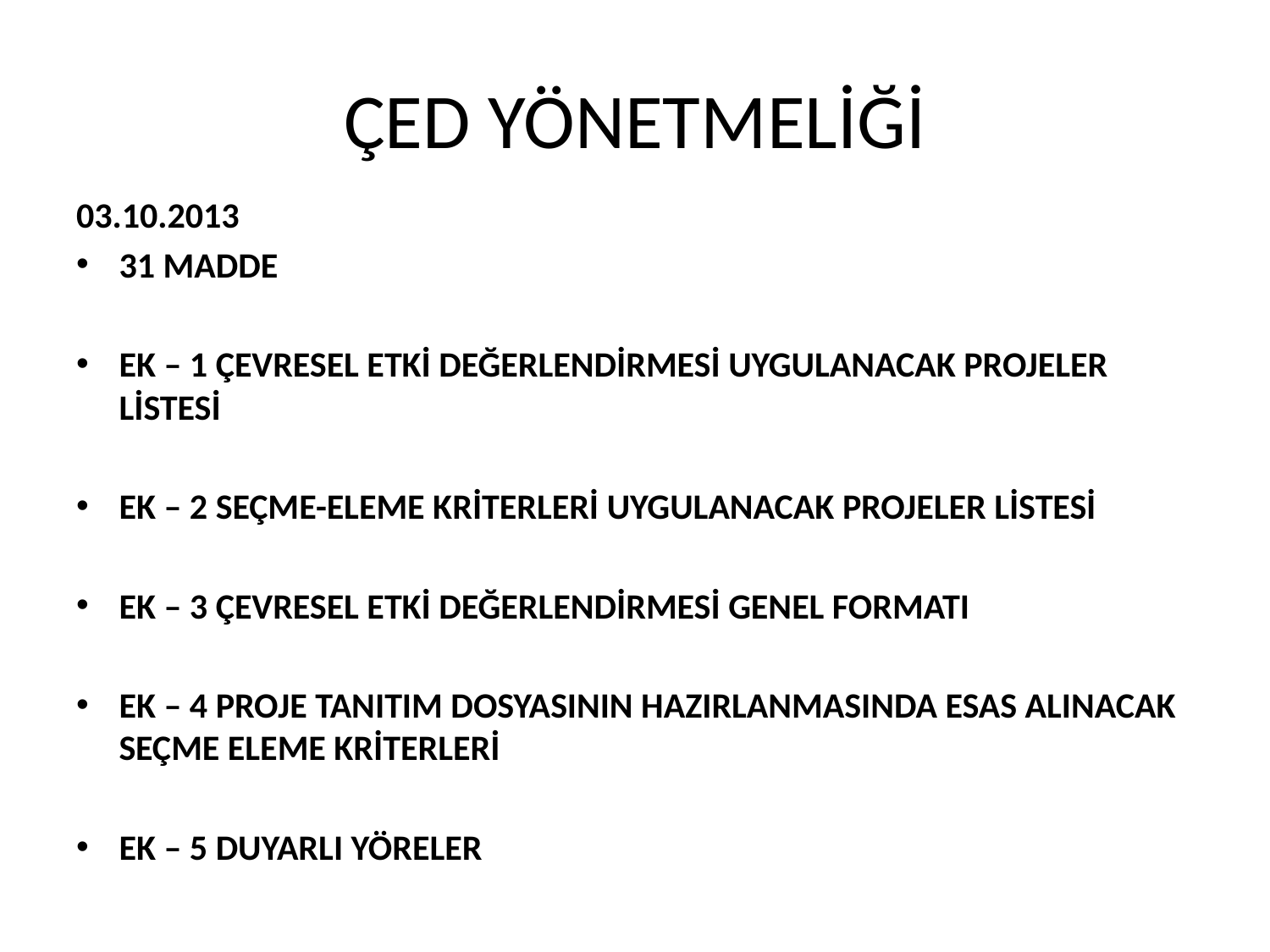

# ÇED YÖNETMELİĞİ
03.10.2013
31 MADDE

EK – 1 ÇEVRESEL ETKİ DEĞERLENDİRMESİ UYGULANACAK PROJELER LİSTESİ

EK – 2 SEÇME-ELEME KRİTERLERİ UYGULANACAK PROJELER LİSTESİ

EK – 3 ÇEVRESEL ETKİ DEĞERLENDİRMESİ GENEL FORMATI

EK – 4 PROJE TANITIM DOSYASININ HAZIRLANMASINDA ESAS ALINACAK SEÇME ELEME KRİTERLERİ

EK – 5 DUYARLI YÖRELER